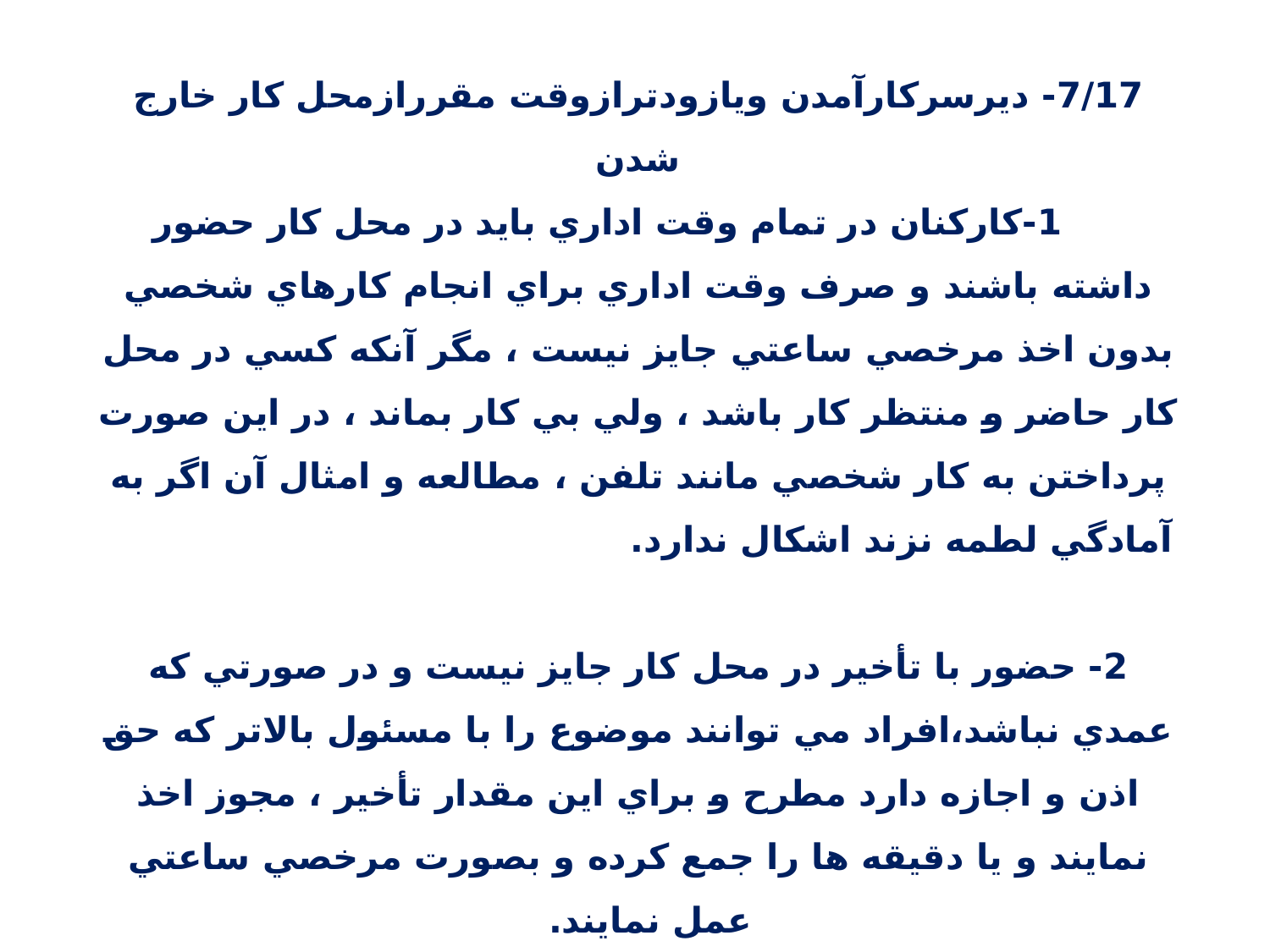

7/17- دیرسرکارآمدن ویازودترازوقت مقررازمحل کار خارج شدن
     1-كاركنان در تمام وقت اداري بايد در محل كار حضور داشته باشند و صرف وقت اداري براي انجام كارهاي شخصي بدون اخذ مرخصي ساعتي جايز نيست ، مگر آنكه كسي در محل كار حاضر و منتظر كار باشد ، ولي بي كار بماند ، در اين صورت پرداختن به كار شخصي مانند تلفن ، مطالعه و امثال آن اگر به آمادگي لطمه نزند اشكال ندارد.                                                                                                                                   2- حضور با تأخير در محل كار جايز نيست و در صورتي كه عمدي نباشد،افراد مي توانند موضوع را با مسئول بالاتر كه حق اذن و اجازه دارد مطرح و براي اين مقدار تأخير ، مجوز اخذ نمايند و يا دقيقه ها را جمع كرده و بصورت مرخصي ساعتي عمل نمایند.